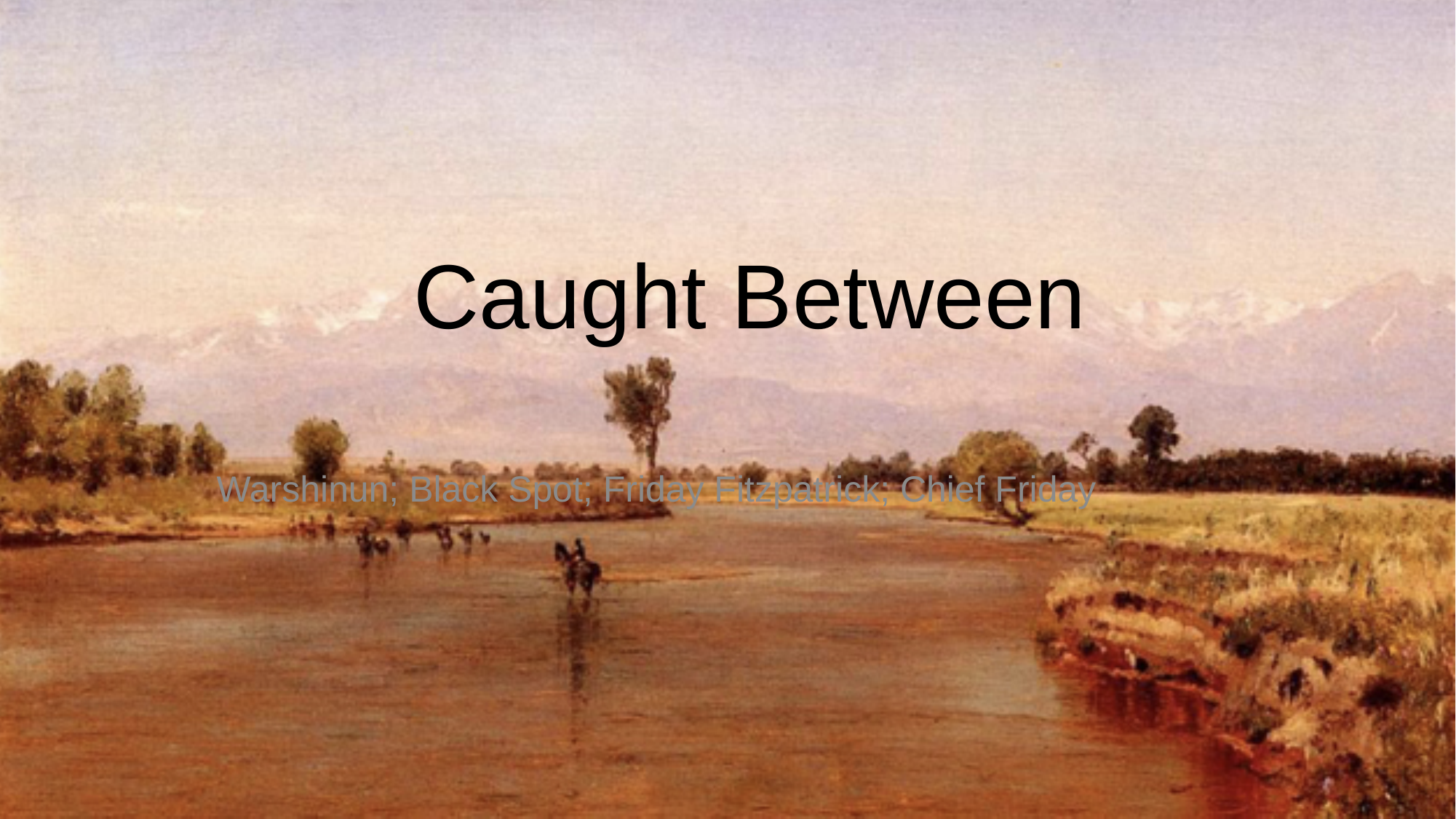

# Caught Between
             Warshinun; Black Spot; Friday Fitzpatrick; Chief Friday